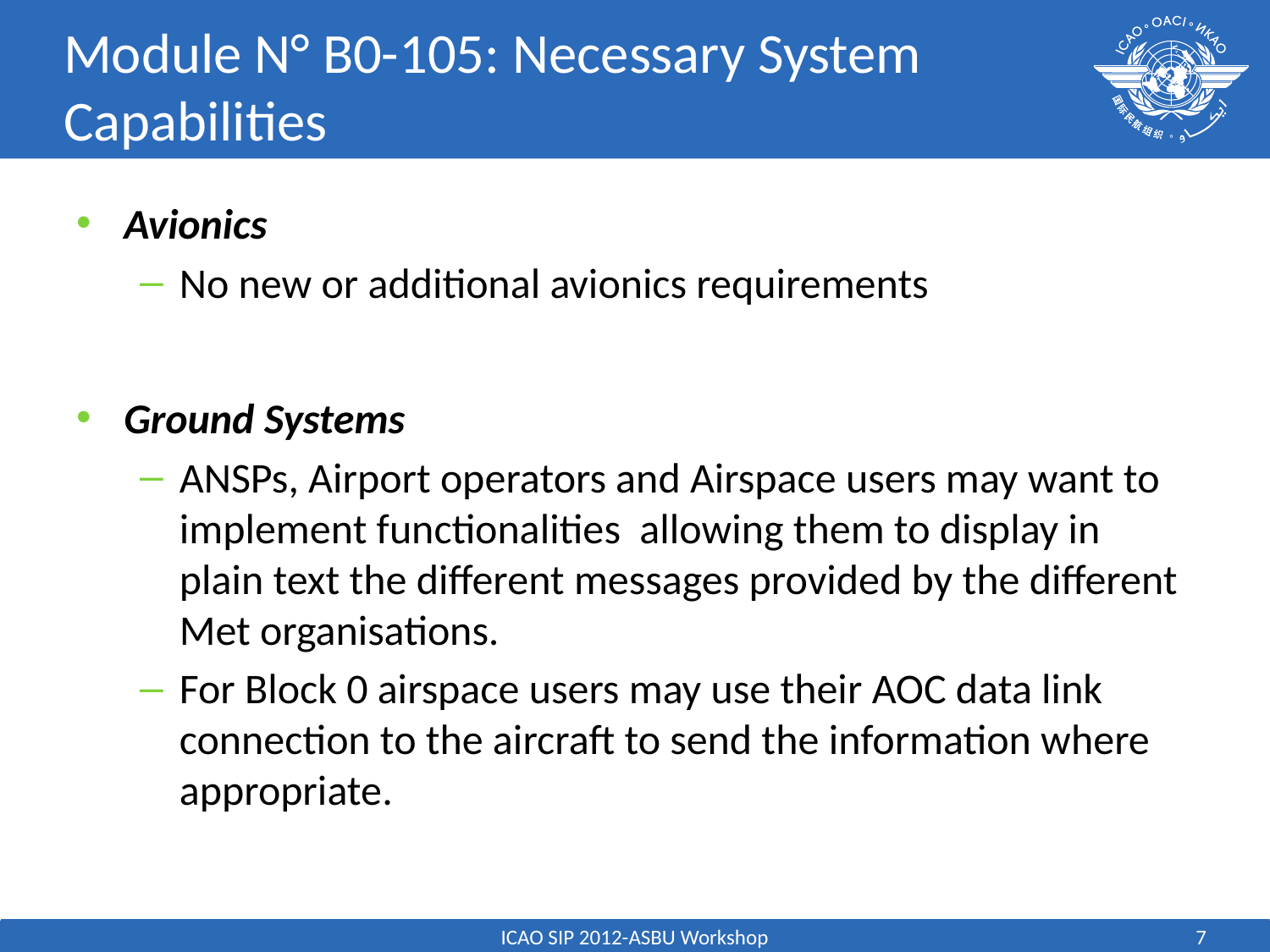

# Module N° B0-105: Necessary System Capabilities
Avionics
No new or additional avionics requirements

Ground Systems
ANSPs, Airport operators and Airspace users may want to implement functionalities  allowing them to display in plain text the different messages provided by the different Met organisations.
For Block 0 airspace users may use their AOC data link connection to the aircraft to send the information where appropriate.
ICAO SIP 2012-ASBU Workshop
7